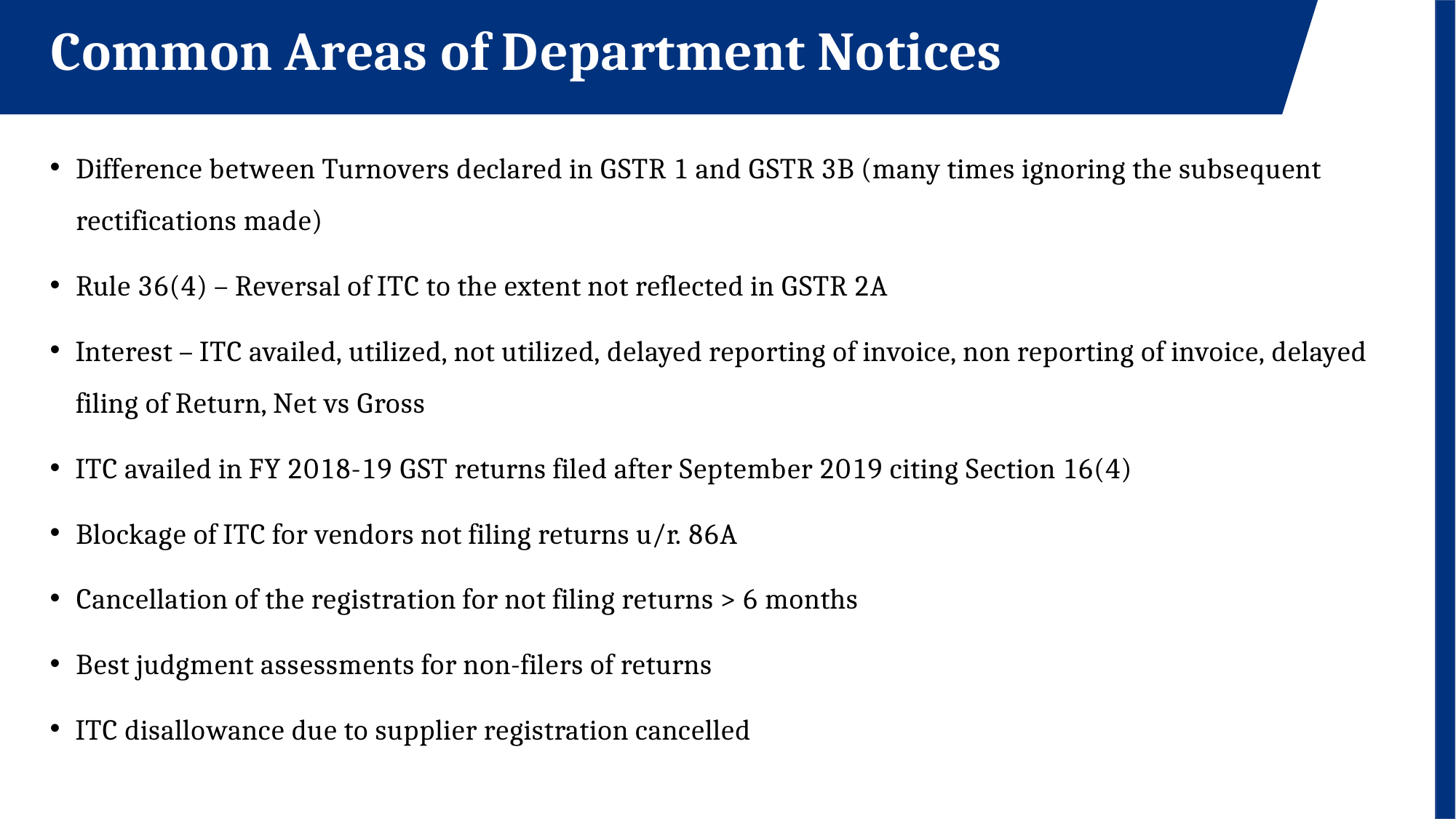

Common Areas of Department Notices
Difference between Turnovers declared in GSTR 1 and GSTR 3B (many times ignoring the subsequent rectifications made)
Rule 36(4) – Reversal of ITC to the extent not reflected in GSTR 2A
Interest – ITC availed, utilized, not utilized, delayed reporting of invoice, non reporting of invoice, delayed filing of Return, Net vs Gross
ITC availed in FY 2018-19 GST returns filed after September 2019 citing Section 16(4)
Blockage of ITC for vendors not filing returns u/r. 86A
Cancellation of the registration for not filing returns > 6 months
Best judgment assessments for non-filers of returns
ITC disallowance due to supplier registration cancelled